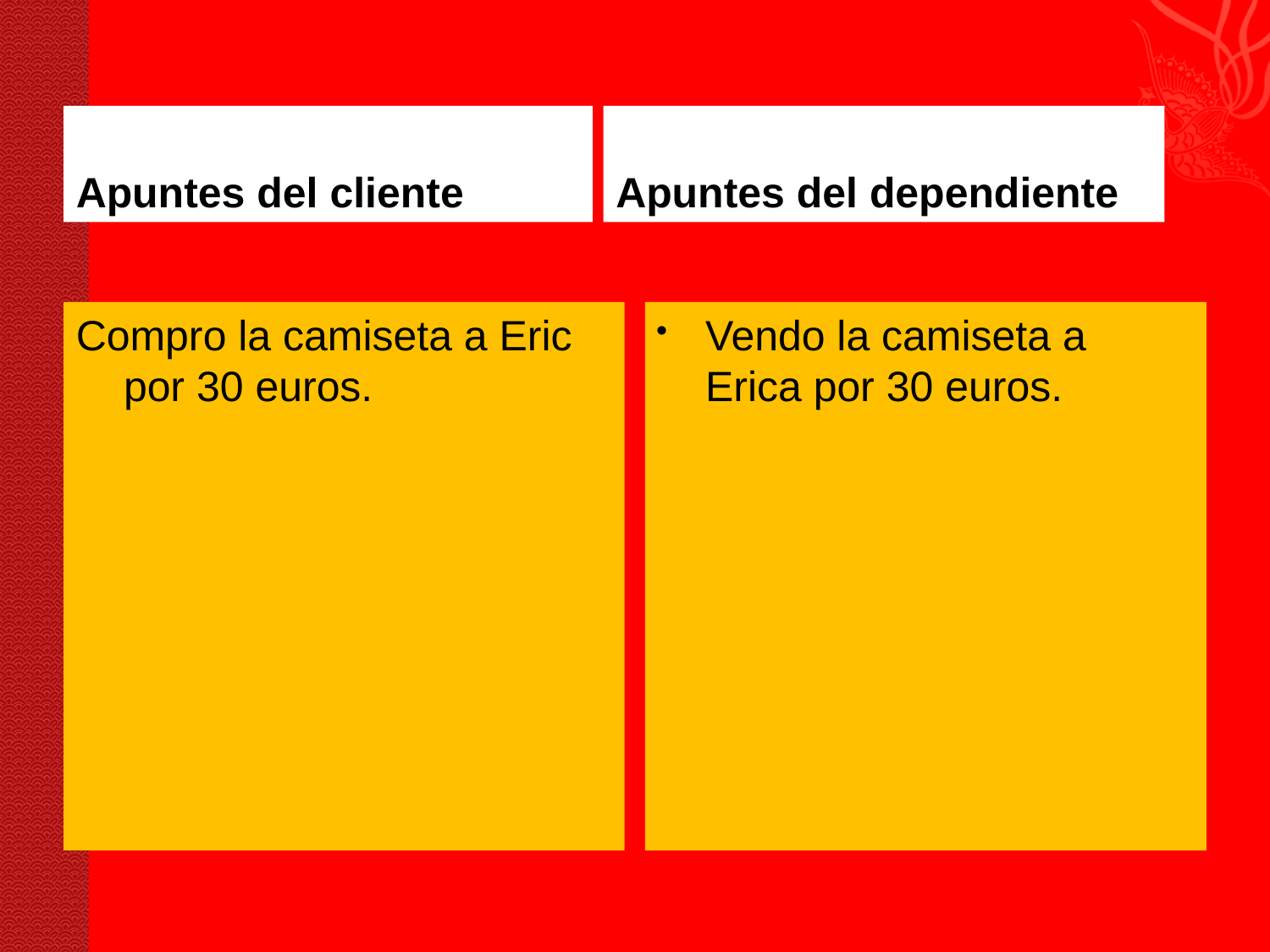

#
Apuntes del cliente
Apuntes del dependiente
Compro la camiseta a Eric por 30 euros.
Vendo la camiseta a Erica por 30 euros.